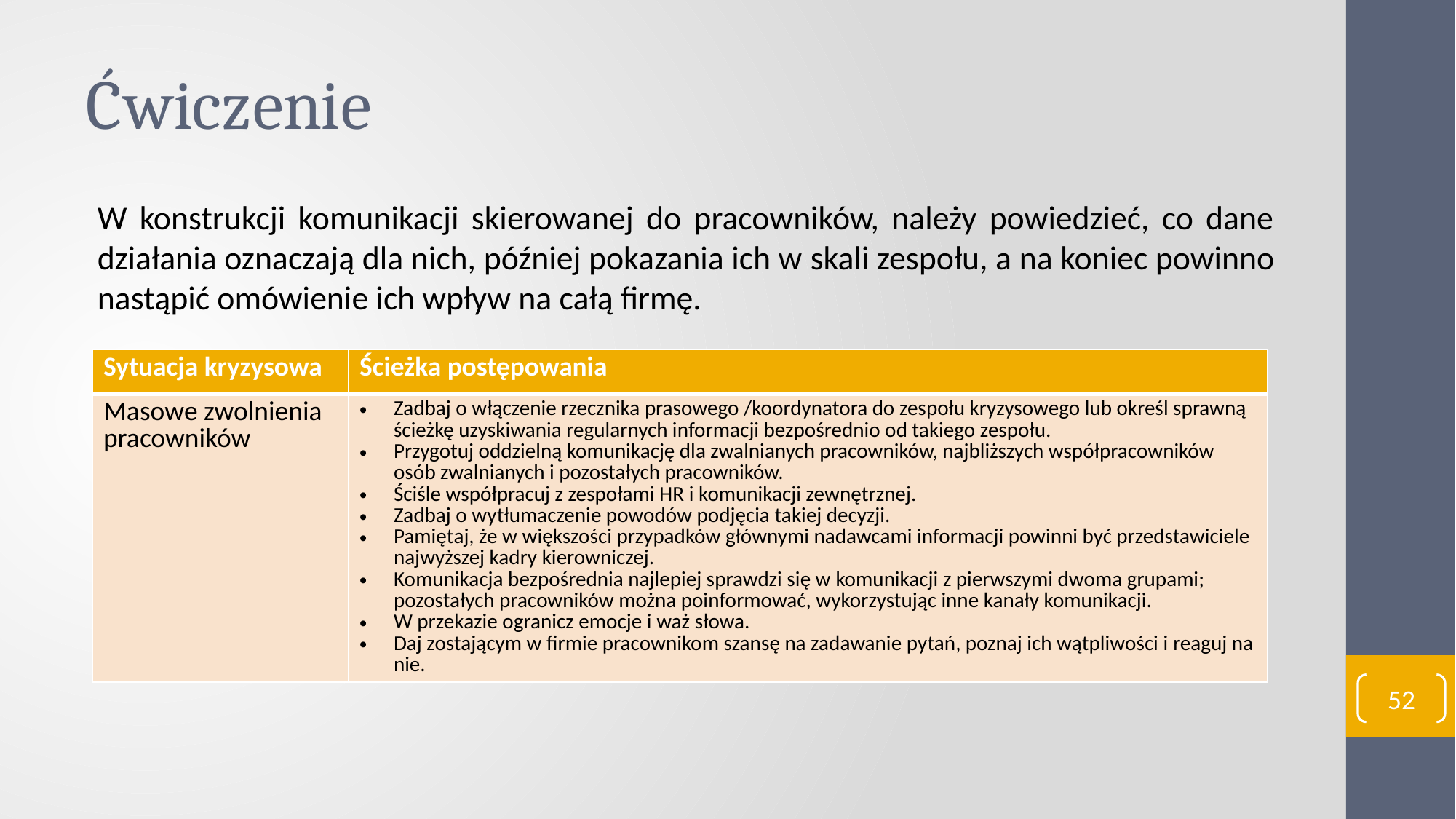

# Ćwiczenie
W konstrukcji komunikacji skierowanej do pracowników, należy powiedzieć, co dane działania oznaczają dla nich, później pokazania ich w skali zespołu, a na koniec powinno nastąpić omówienie ich wpływ na całą firmę.

| Sytuacja kryzysowa | Ścieżka postępowania |
| --- | --- |
| Masowe zwolnienia pracowników | Zadbaj o włączenie rzecznika prasowego /koordynatora do zespołu kryzysowego lub określ sprawną ścieżkę uzyskiwania regularnych informacji bezpośrednio od takiego zespołu.  Przygotuj oddzielną komunikację dla zwalnianych pracowników, najbliższych współpracowników osób zwalnianych i pozostałych pracowników.  Ściśle współpracuj z zespołami HR i komunikacji zewnętrznej. Zadbaj o wytłumaczenie powodów podjęcia takiej decyzji.  Pamiętaj, że w większości przypadków głównymi nadawcami informacji powinni być przedstawiciele najwyższej kadry kierowniczej.  Komunikacja bezpośrednia najlepiej sprawdzi się w komunikacji z pierwszymi dwoma grupami; pozostałych pracowników można poinformować, wykorzystując inne kanały komunikacji.  W przekazie ogranicz emocje i waż słowa.  Daj zostającym w firmie pracownikom szansę na zadawanie pytań, poznaj ich wątpliwości i reaguj na nie. |
52